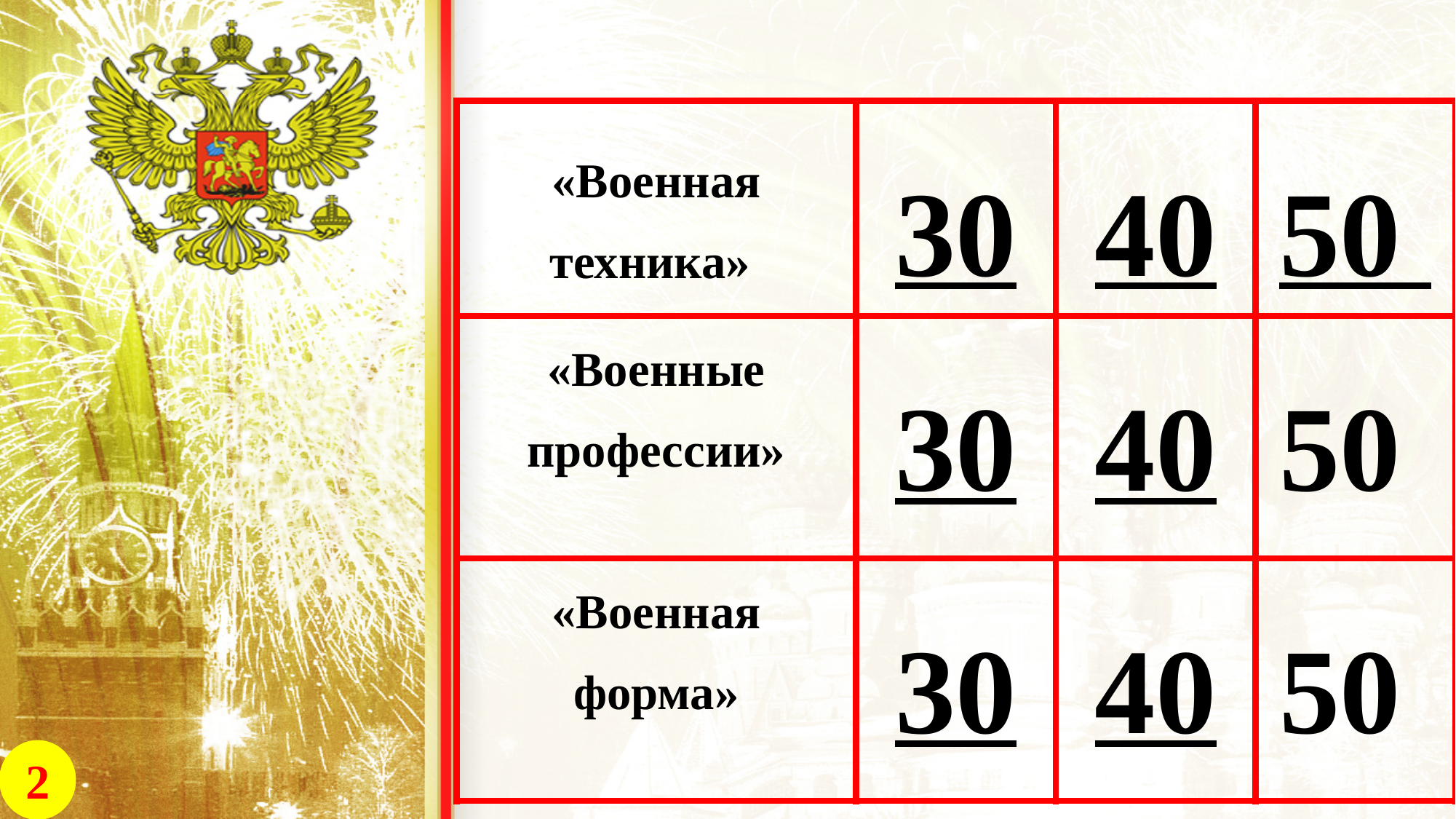

| «Военная техника» | 30 | 40 | 50 |
| --- | --- | --- | --- |
| «Военные профессии» | 30 | 40 | 50 |
| «Военная форма» | 30 | 40 | 50 |
2